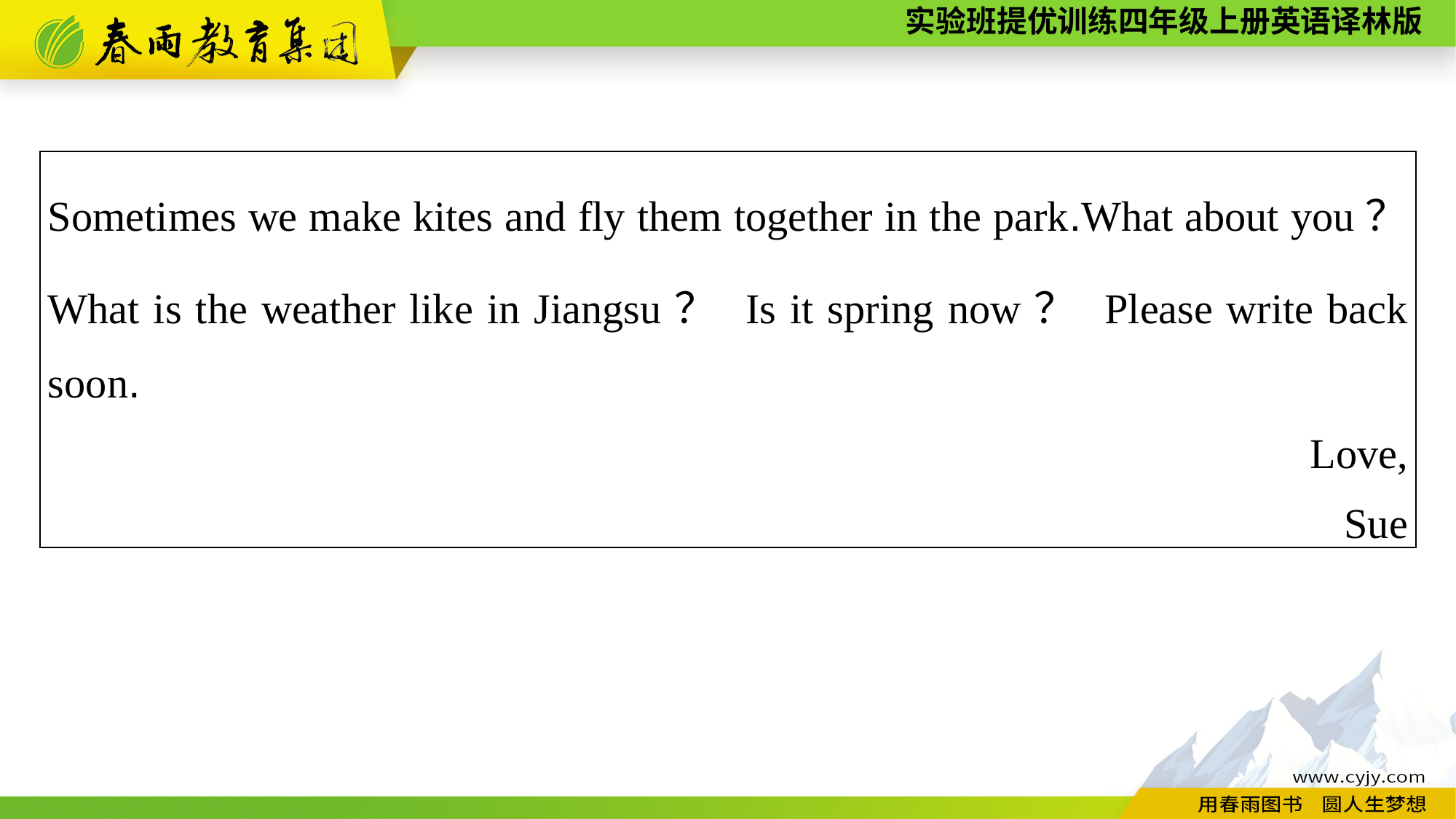

| Sometimes we make kites and fly them together in the park.What about you？ What is the weather like in Jiangsu？ Is it spring now？ Please write back soon. Love, Sue |
| --- |